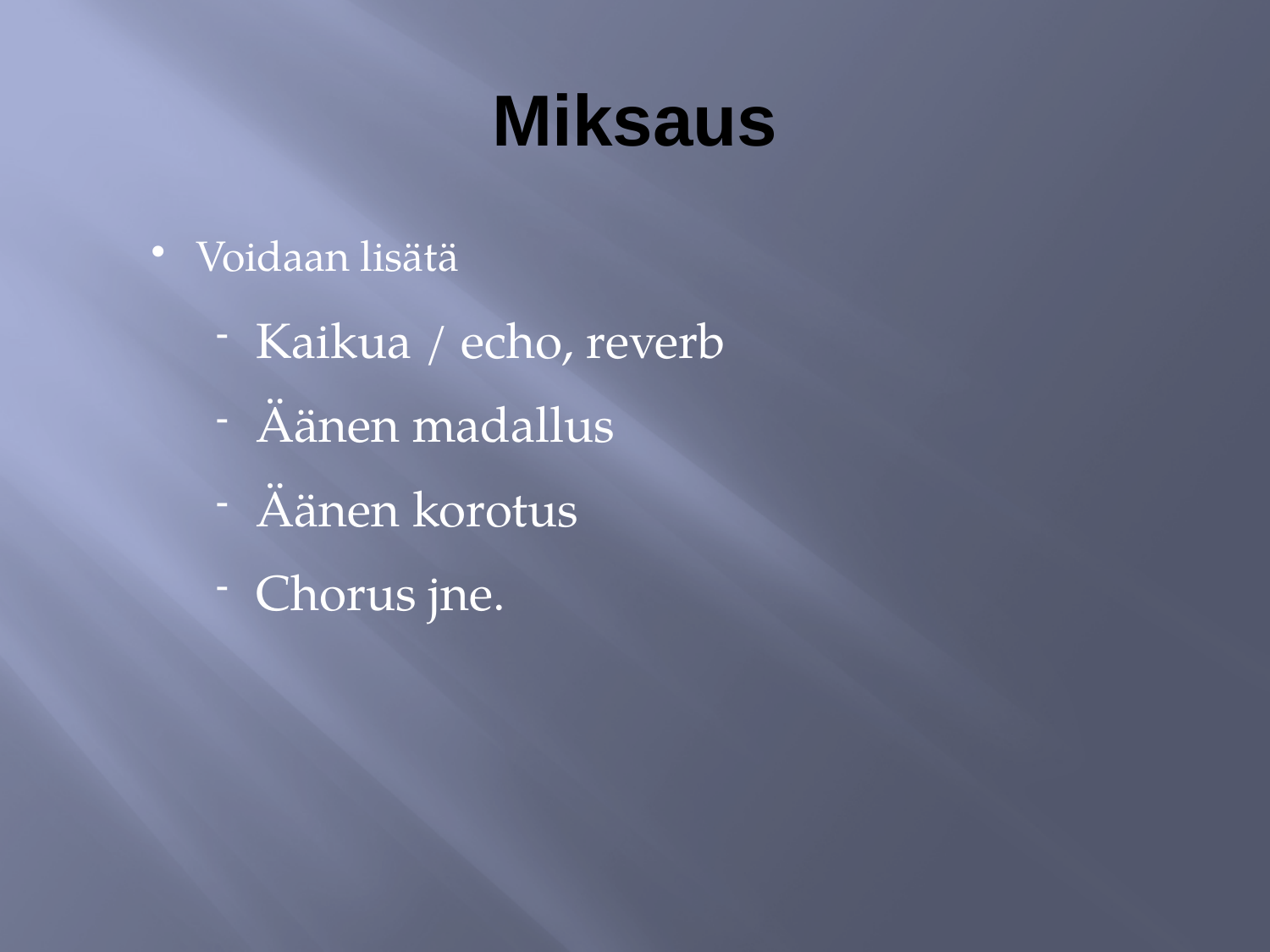

# Miksaus
Voidaan lisätä
Kaikua / echo, reverb
Äänen madallus
Äänen korotus
Chorus jne.